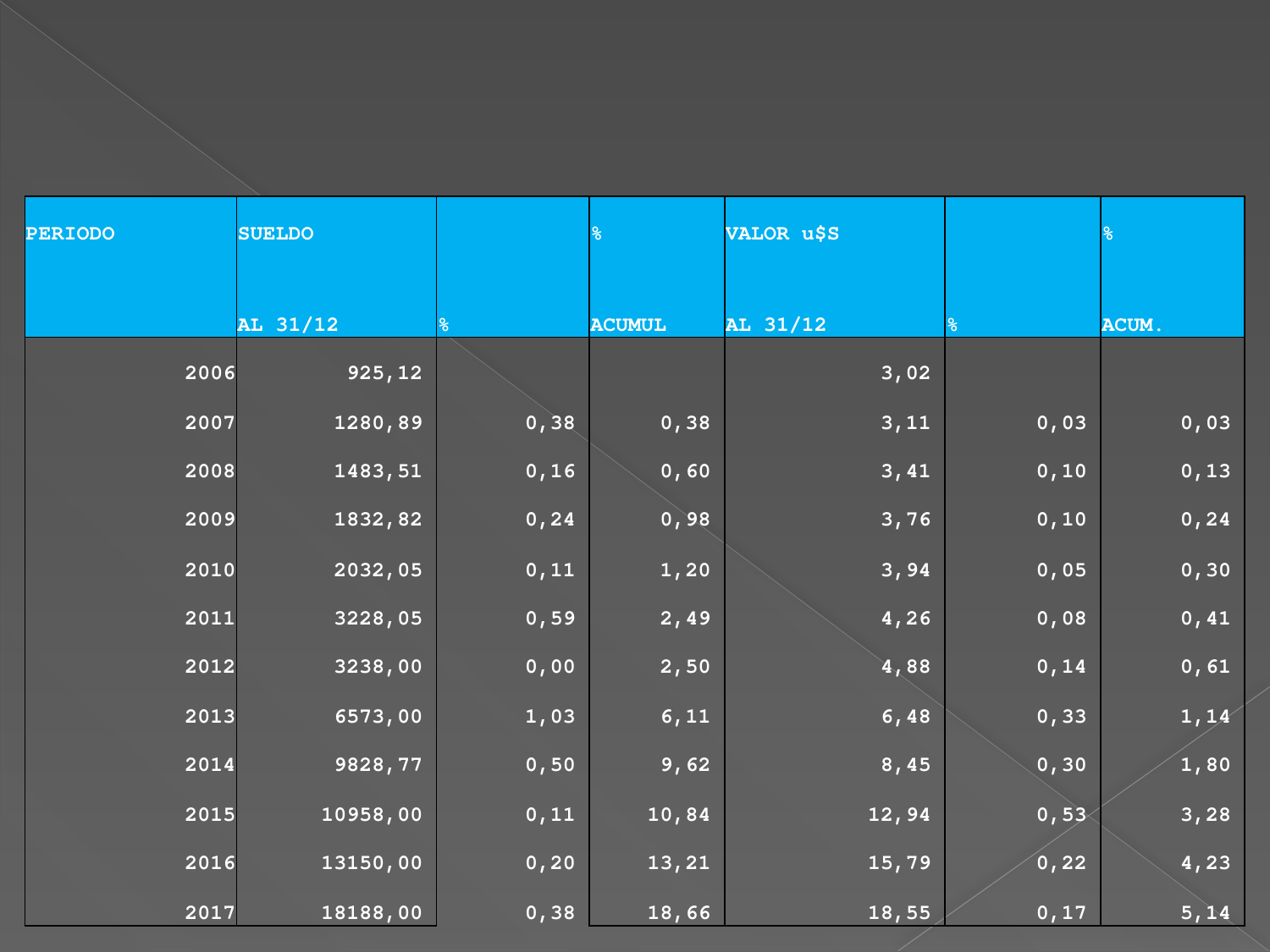

| PERIODO | SUELDO |  | % | VALOR u$S |  | % |
| --- | --- | --- | --- | --- | --- | --- |
|  | AL 31/12 | % | ACUMUL | AL 31/12 | % | ACUM. |
| 2006 | 925,12 |  |  | 3,02 |  |  |
| 2007 | 1280,89 | 0,38 | 0,38 | 3,11 | 0,03 | 0,03 |
| 2008 | 1483,51 | 0,16 | 0,60 | 3,41 | 0,10 | 0,13 |
| 2009 | 1832,82 | 0,24 | 0,98 | 3,76 | 0,10 | 0,24 |
| 2010 | 2032,05 | 0,11 | 1,20 | 3,94 | 0,05 | 0,30 |
| 2011 | 3228,05 | 0,59 | 2,49 | 4,26 | 0,08 | 0,41 |
| 2012 | 3238,00 | 0,00 | 2,50 | 4,88 | 0,14 | 0,61 |
| 2013 | 6573,00 | 1,03 | 6,11 | 6,48 | 0,33 | 1,14 |
| 2014 | 9828,77 | 0,50 | 9,62 | 8,45 | 0,30 | 1,80 |
| 2015 | 10958,00 | 0,11 | 10,84 | 12,94 | 0,53 | 3,28 |
| 2016 | 13150,00 | 0,20 | 13,21 | 15,79 | 0,22 | 4,23 |
| 2017 | 18188,00 | 0,38 | 18,66 | 18,55 | 0,17 | 5,14 |